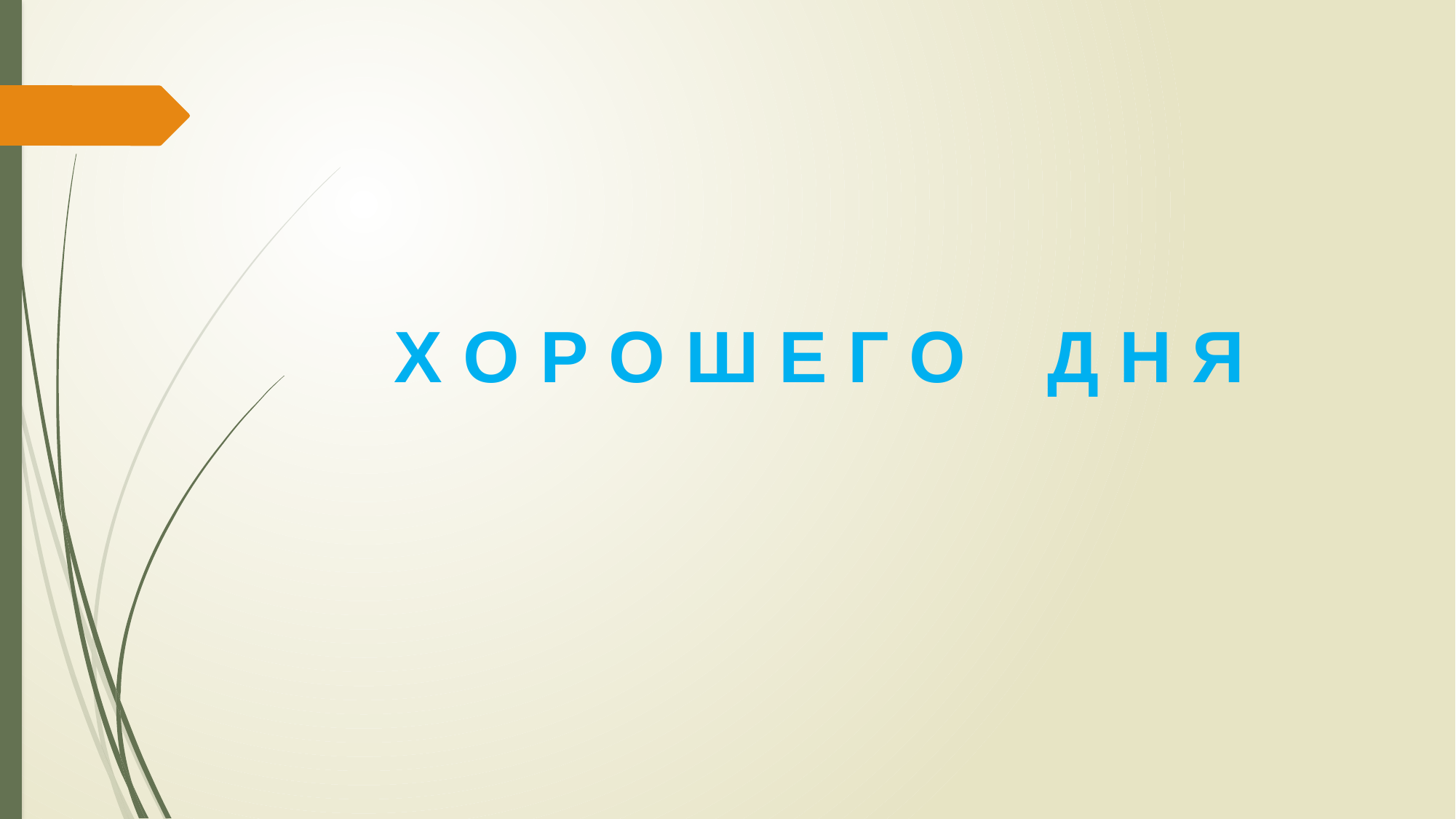

# Х О Р О Ш Е Г О    Д Н Я